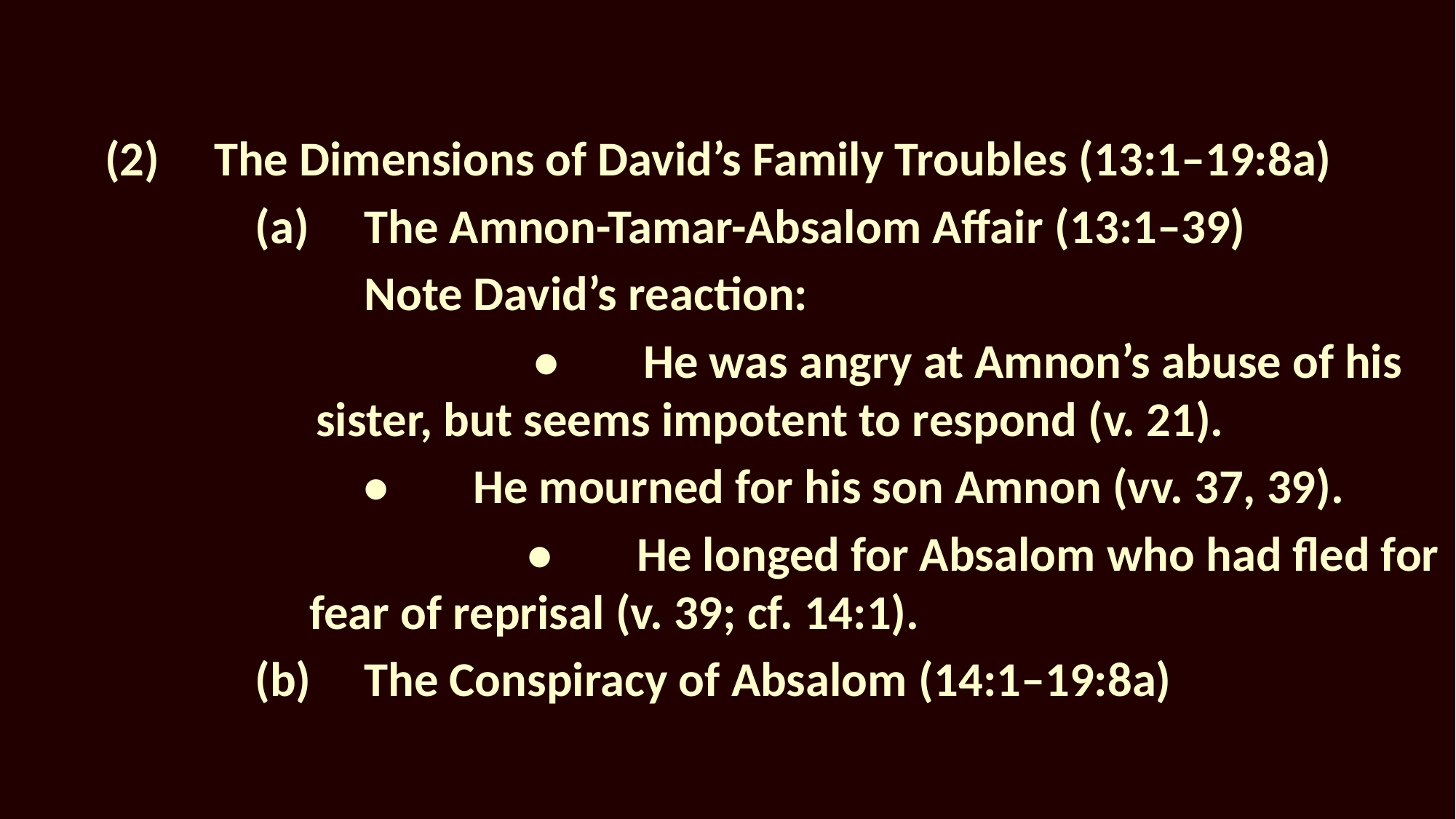

(2)	The Dimensions of David’s Family Troubles (13:1–19:8a)
		(a)	The Amnon-Tamar-Absalom Affair (13:1–39)
			Note David’s reaction:
			•	He was angry at Amnon’s abuse of his sister, but seems impotent to respond (v. 21).
			•	He mourned for his son Amnon (vv. 37, 39).
			•	He longed for Absalom who had fled for fear of reprisal (v. 39; cf. 14:1).
		(b)	The Conspiracy of Absalom (14:1–19:8a)